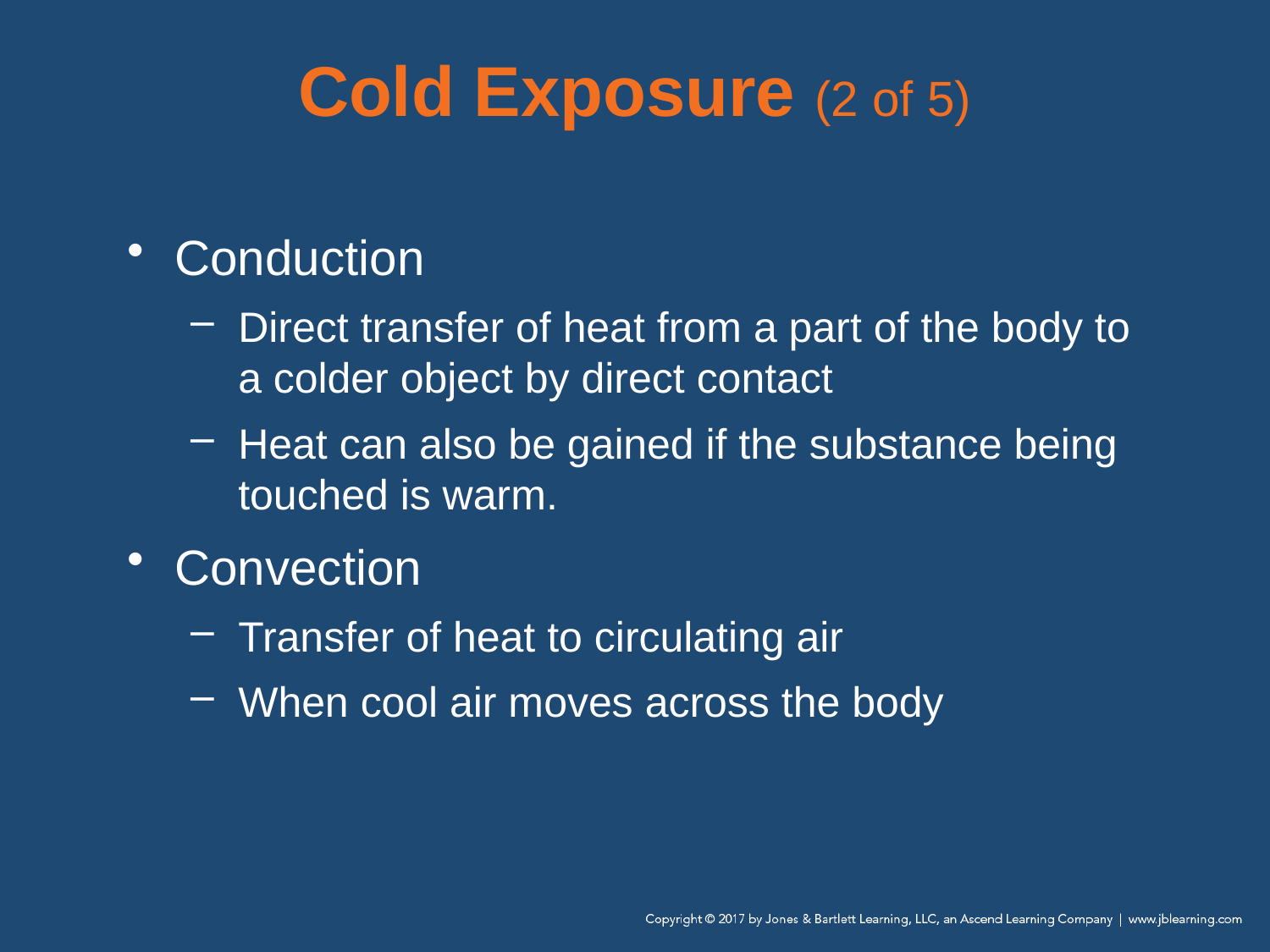

# Cold Exposure (2 of 5)
Conduction
Direct transfer of heat from a part of the body to a colder object by direct contact
Heat can also be gained if the substance being touched is warm.
Convection
Transfer of heat to circulating air
When cool air moves across the body